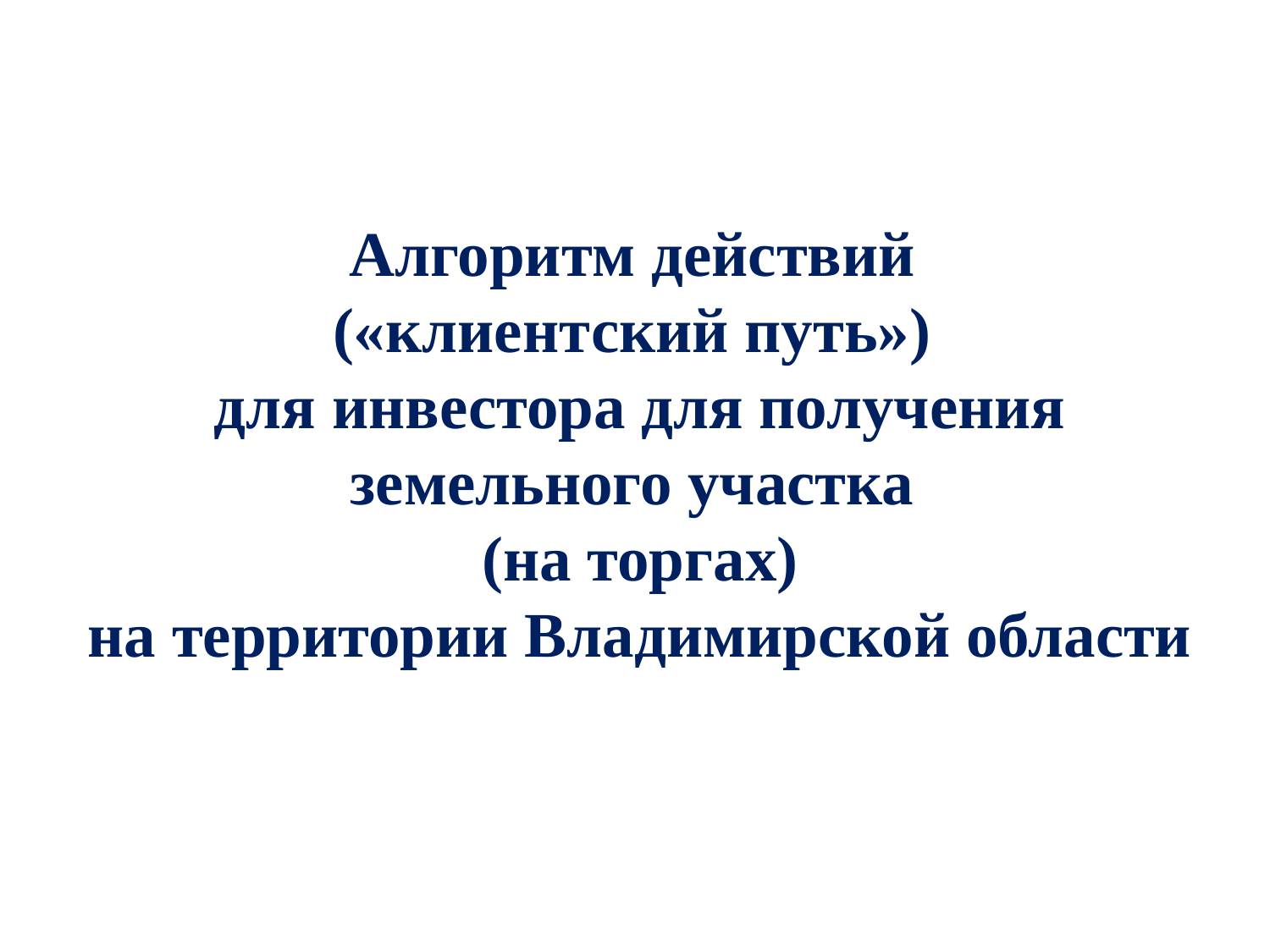

# Алгоритм действий («клиентский путь») для инвестора для получения земельного участка (на торгах) на территории Владимирской области